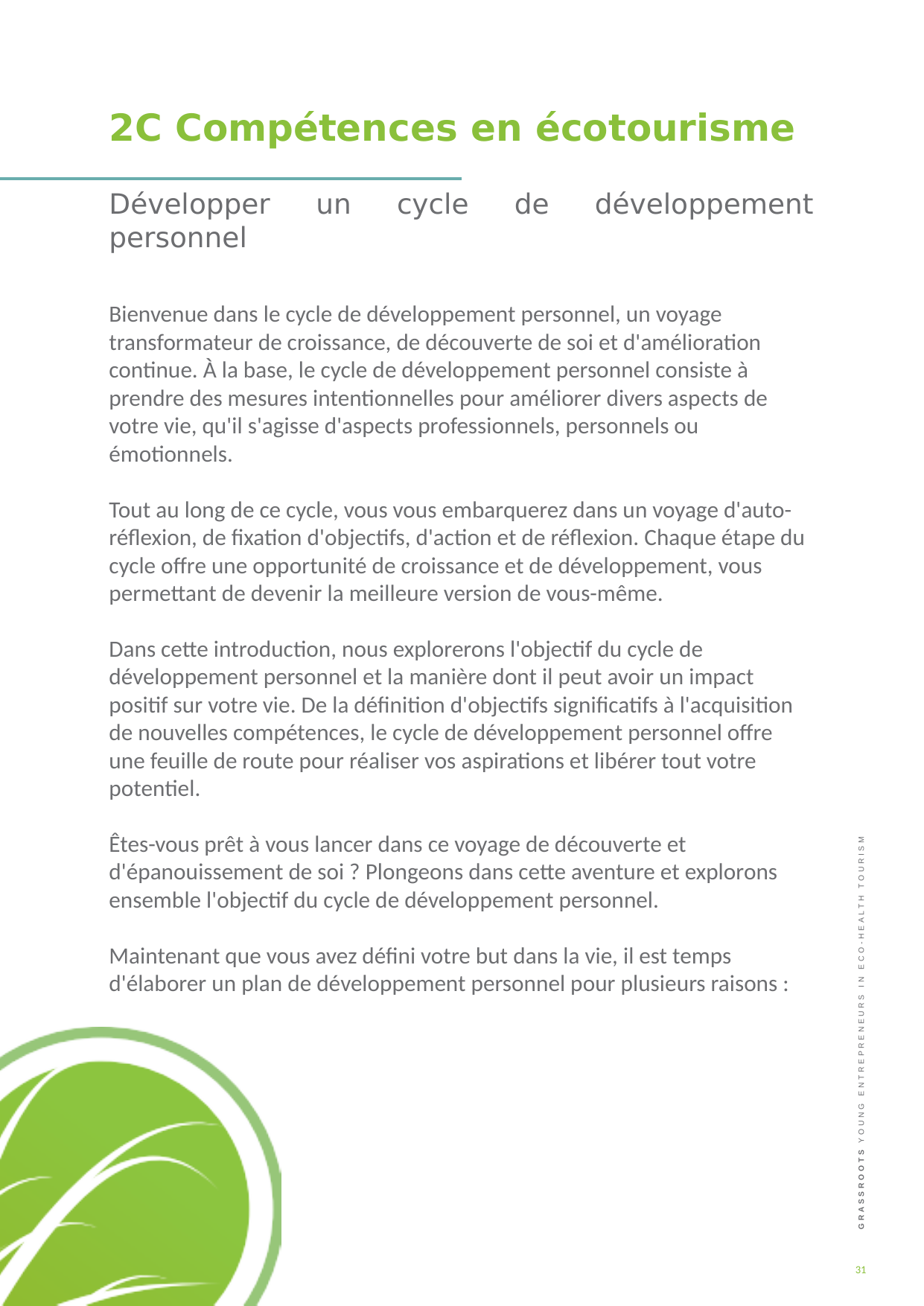

2C Compétences en écotourisme
Développer un cycle de développement personnel
Bienvenue dans le cycle de développement personnel, un voyage transformateur de croissance, de découverte de soi et d'amélioration continue. À la base, le cycle de développement personnel consiste à prendre des mesures intentionnelles pour améliorer divers aspects de votre vie, qu'il s'agisse d'aspects professionnels, personnels ou émotionnels.
Tout au long de ce cycle, vous vous embarquerez dans un voyage d'auto-réflexion, de fixation d'objectifs, d'action et de réflexion. Chaque étape du cycle offre une opportunité de croissance et de développement, vous permettant de devenir la meilleure version de vous-même.
Dans cette introduction, nous explorerons l'objectif du cycle de développement personnel et la manière dont il peut avoir un impact positif sur votre vie. De la définition d'objectifs significatifs à l'acquisition de nouvelles compétences, le cycle de développement personnel offre une feuille de route pour réaliser vos aspirations et libérer tout votre potentiel.
Êtes-vous prêt à vous lancer dans ce voyage de découverte et d'épanouissement de soi ? Plongeons dans cette aventure et explorons ensemble l'objectif du cycle de développement personnel.
Maintenant que vous avez défini votre but dans la vie, il est temps d'élaborer un plan de développement personnel pour plusieurs raisons :

31